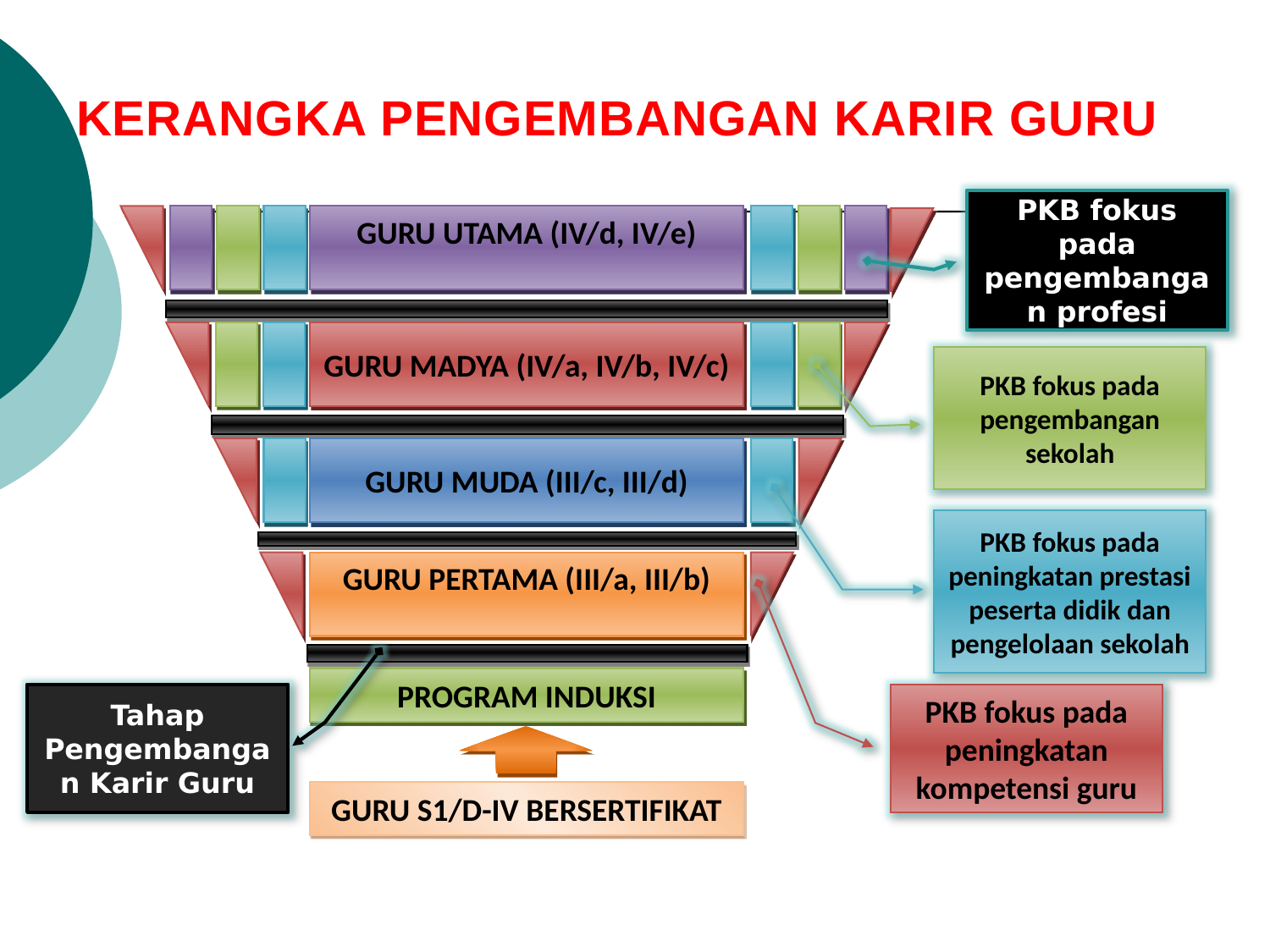

KERANGKA PENGEMBANGAN KARIR GURU
PKB fokus pada pengembangan profesi

GURU UTAMA (IV/d, IV/e)

GURU MADYA (IV/a, IV/b, IV/c)

PKB fokus pada pengembangan sekolah

GURU MUDA (III/c, III/d)

PKB fokus pada peningkatan prestasi peserta didik dan pengelolaan sekolah

GURU PERTAMA (III/a, III/b)

PROGRAM INDUKSI
Tahap Pengembangan Karir Guru
PKB fokus pada peningkatan kompetensi guru

GURU S1/D-IV BERSERTIFIKAT